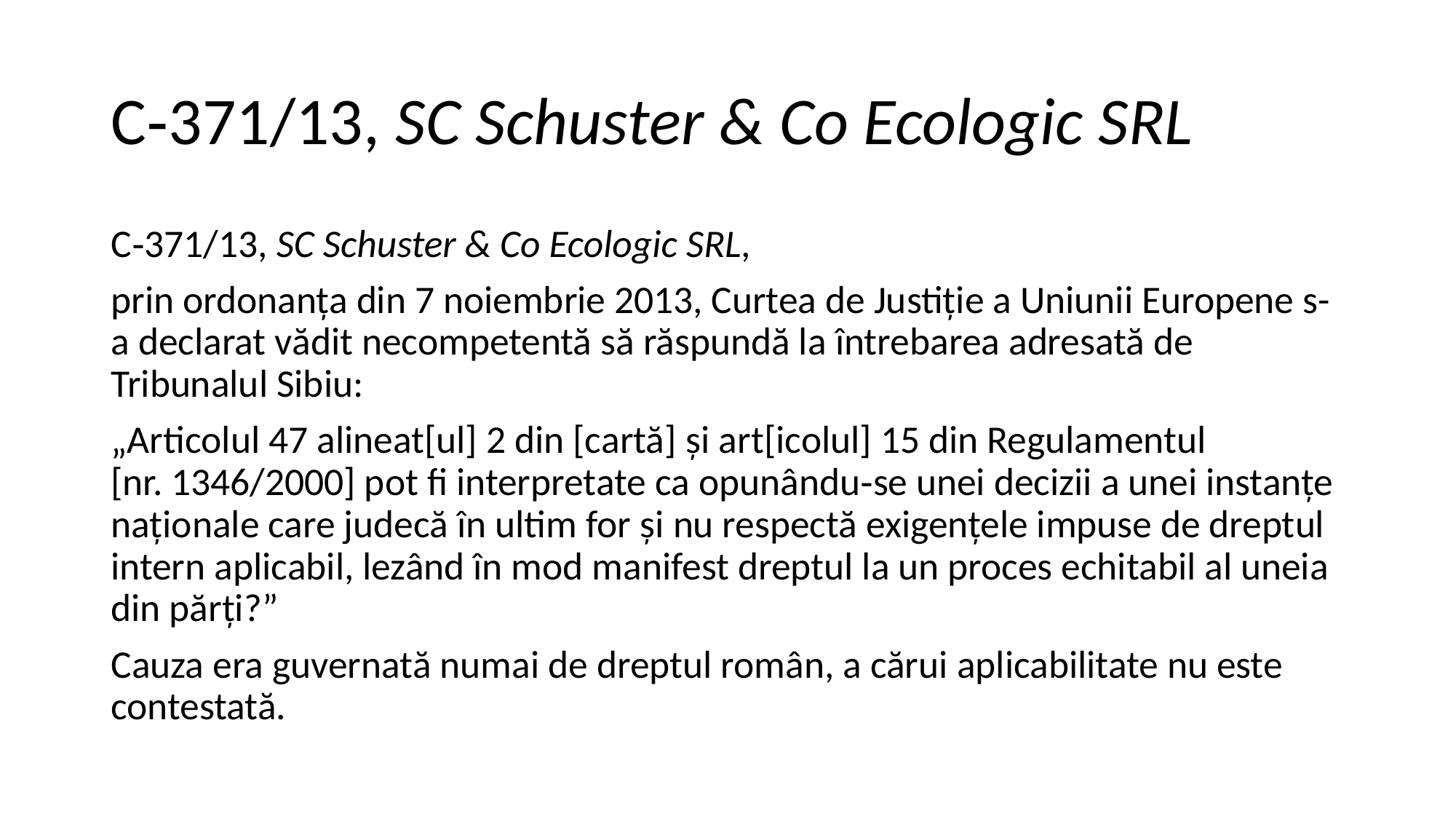

# C‑371/13, SC Schuster & Co Ecologic SRL
C‑371/13, SC Schuster & Co Ecologic SRL,
prin ordonanța din 7 noiembrie 2013, Curtea de Justiție a Uniunii Europene s-a declarat vădit necompetentă să răspundă la întrebarea adresată de Tribunalul Sibiu:
„Articolul 47 alineat[ul] 2 din [cartă] și art[icolul] 15 din Regulamentul [nr. 1346/2000] pot fi interpretate ca opunându‑se unei decizii a unei instanțe naționale care judecă în ultim for și nu respectă exigențele impuse de dreptul intern aplicabil, lezând în mod manifest dreptul la un proces echitabil al uneia din părți?”
Cauza era guvernată numai de dreptul român, a cărui aplicabilitate nu este contestată.